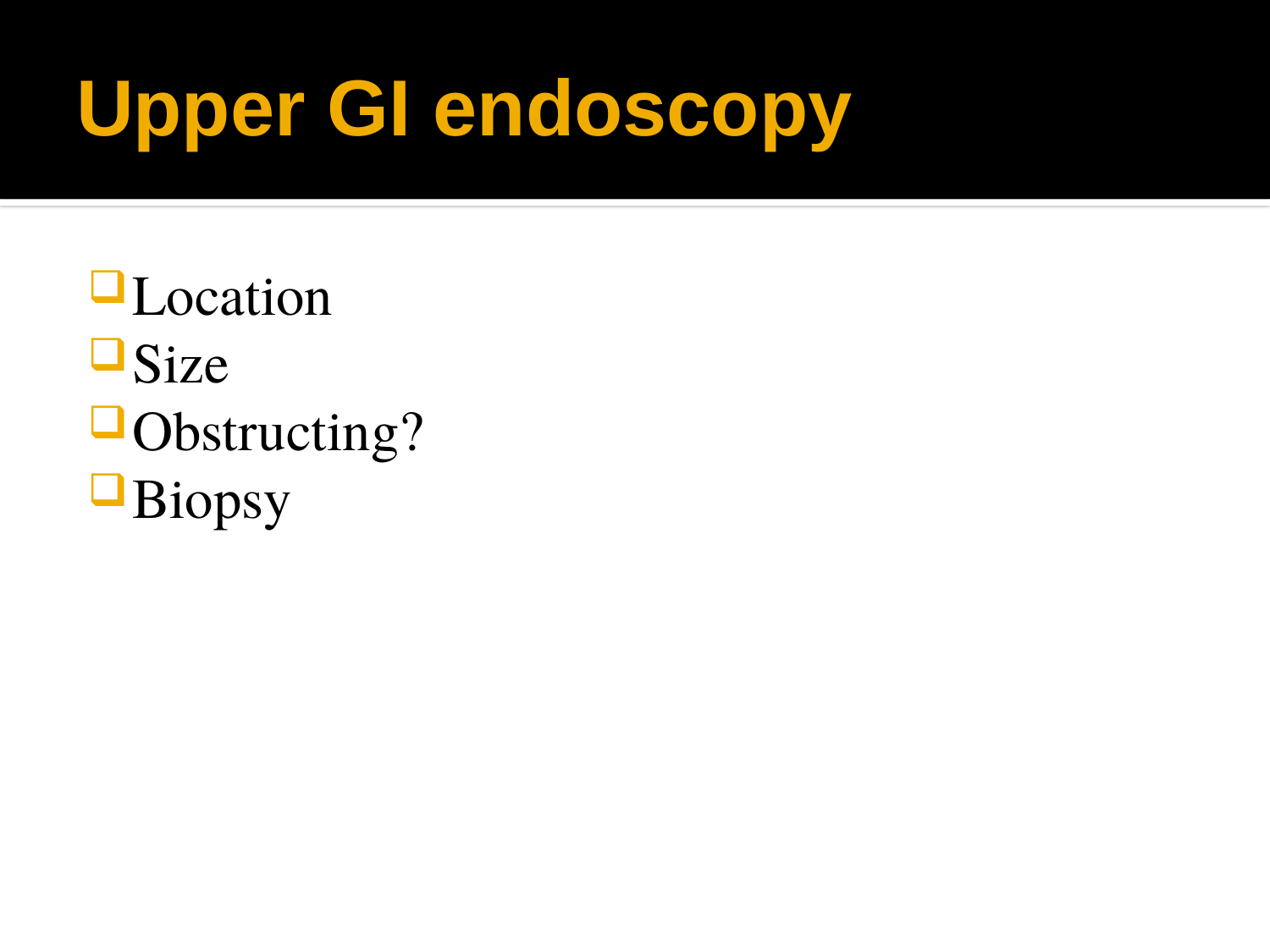

# Upper GI endoscopy
Location
Size
Obstructing?
Biopsy